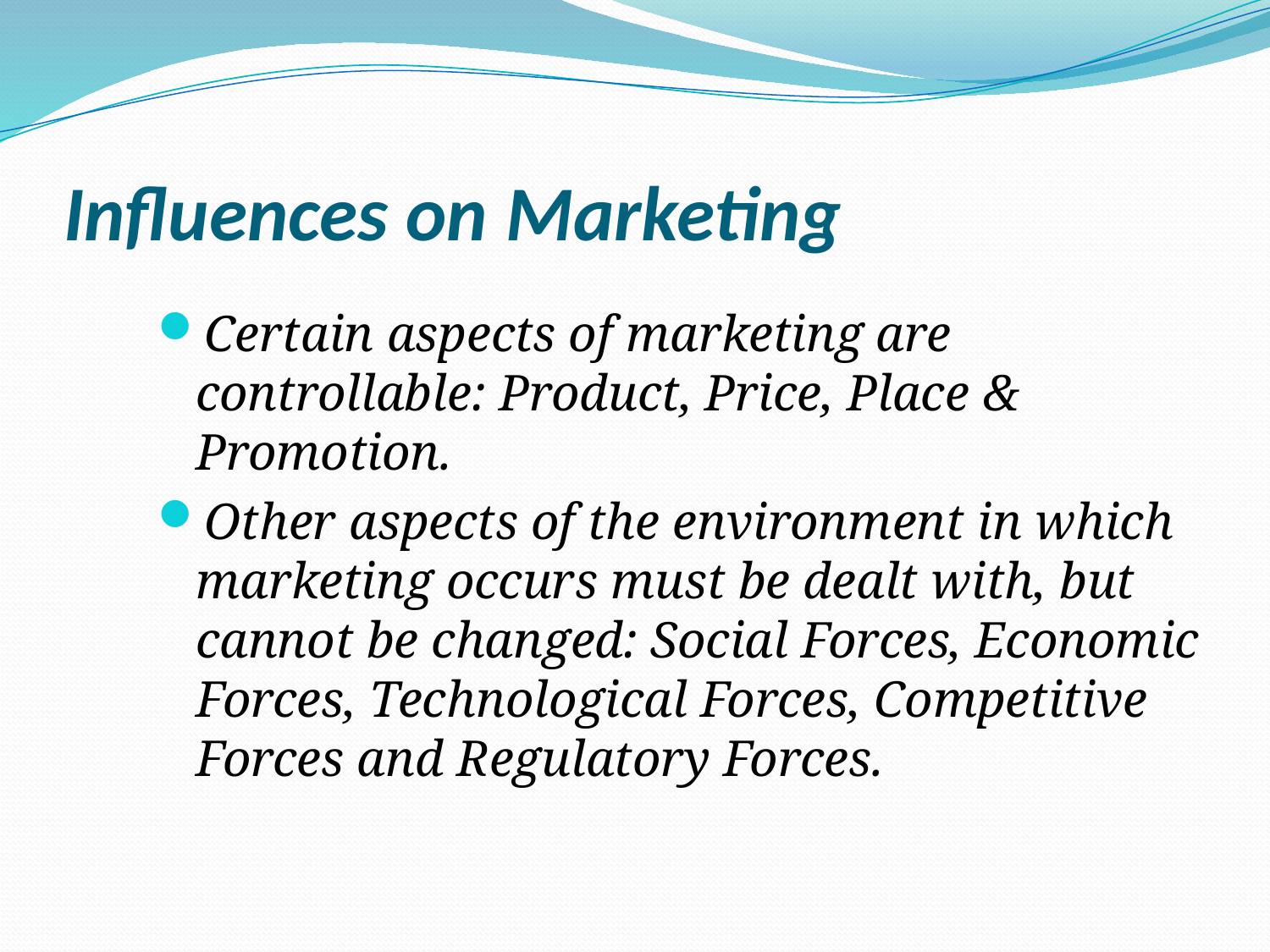

# Influences on Marketing
Certain aspects of marketing are controllable: Product, Price, Place & Promotion.
Other aspects of the environment in which marketing occurs must be dealt with, but cannot be changed: Social Forces, Economic Forces, Technological Forces, Competitive Forces and Regulatory Forces.